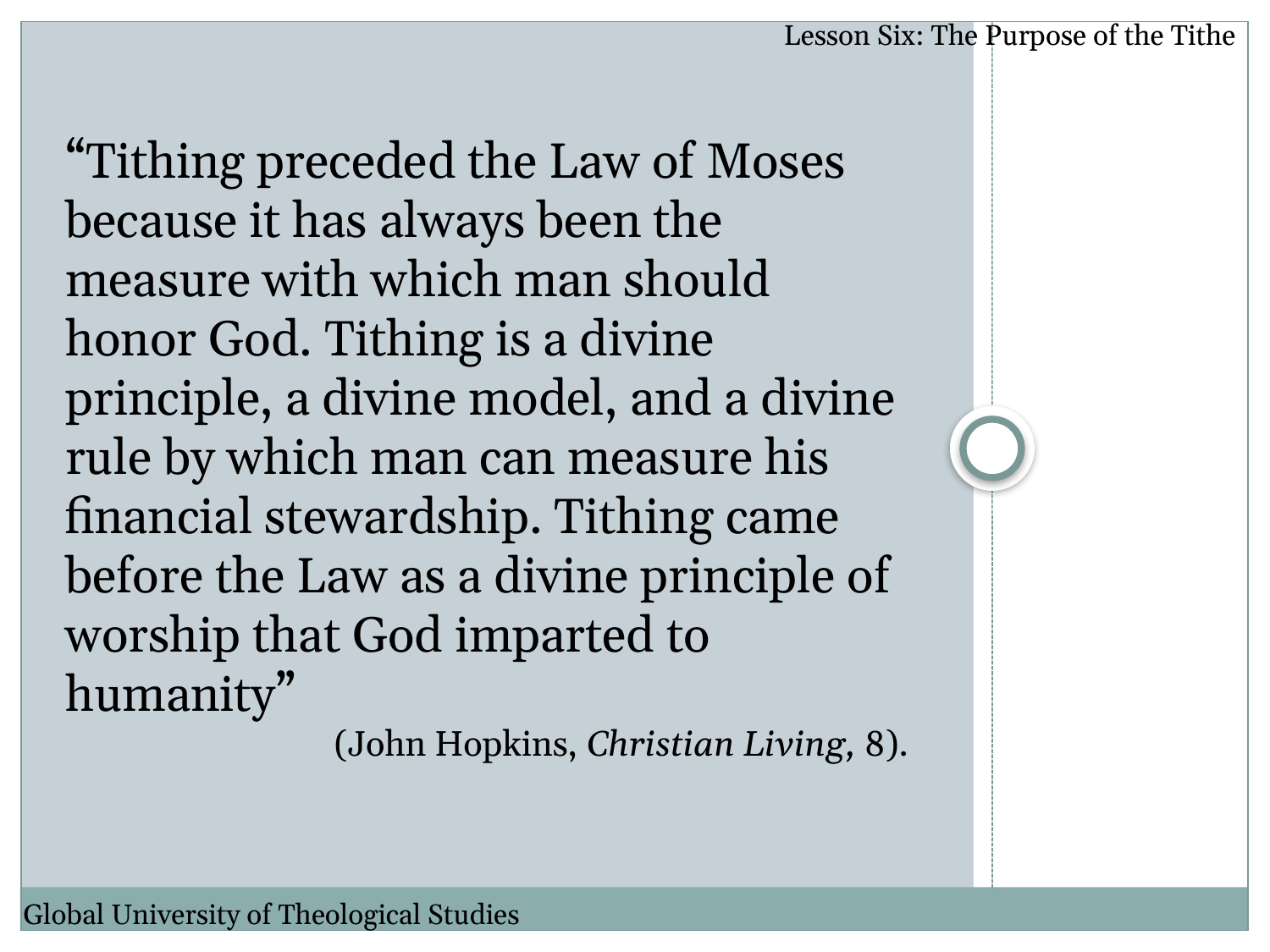

Lesson Six: The Purpose of the Tithe
“Tithing preceded the Law of Moses because it has always been the measure with which man should honor God. Tithing is a divine principle, a divine model, and a divine rule by which man can measure his financial stewardship. Tithing came before the Law as a divine principle of worship that God imparted to humanity”
(John Hopkins, Christian Living, 8).
Global University of Theological Studies